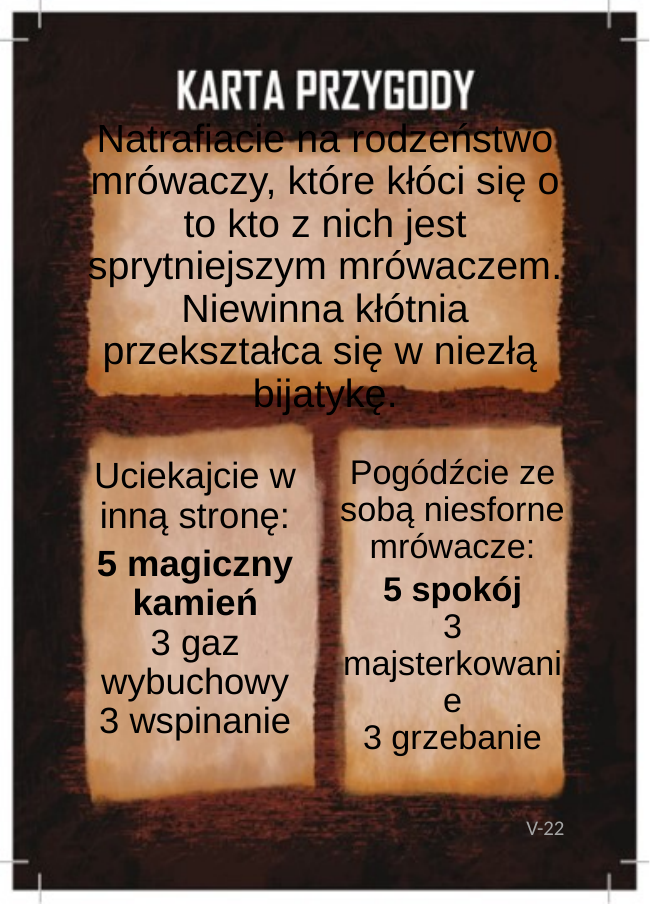

# Natrafiacie na rodzeństwo mrówaczy, które kłóci się o to kto z nich jest sprytniejszym mrówaczem. Niewinna kłótnia przekształca się w niezłą  bijatykę.
Pogódźcie ze sobą niesforne mrówacze:
5 spokój
3 majsterkowanie
3 grzebanie
Uciekajcie w inną stronę:
5 magiczny kamień
3 gaz wybuchowy
3 wspinanie
V-22